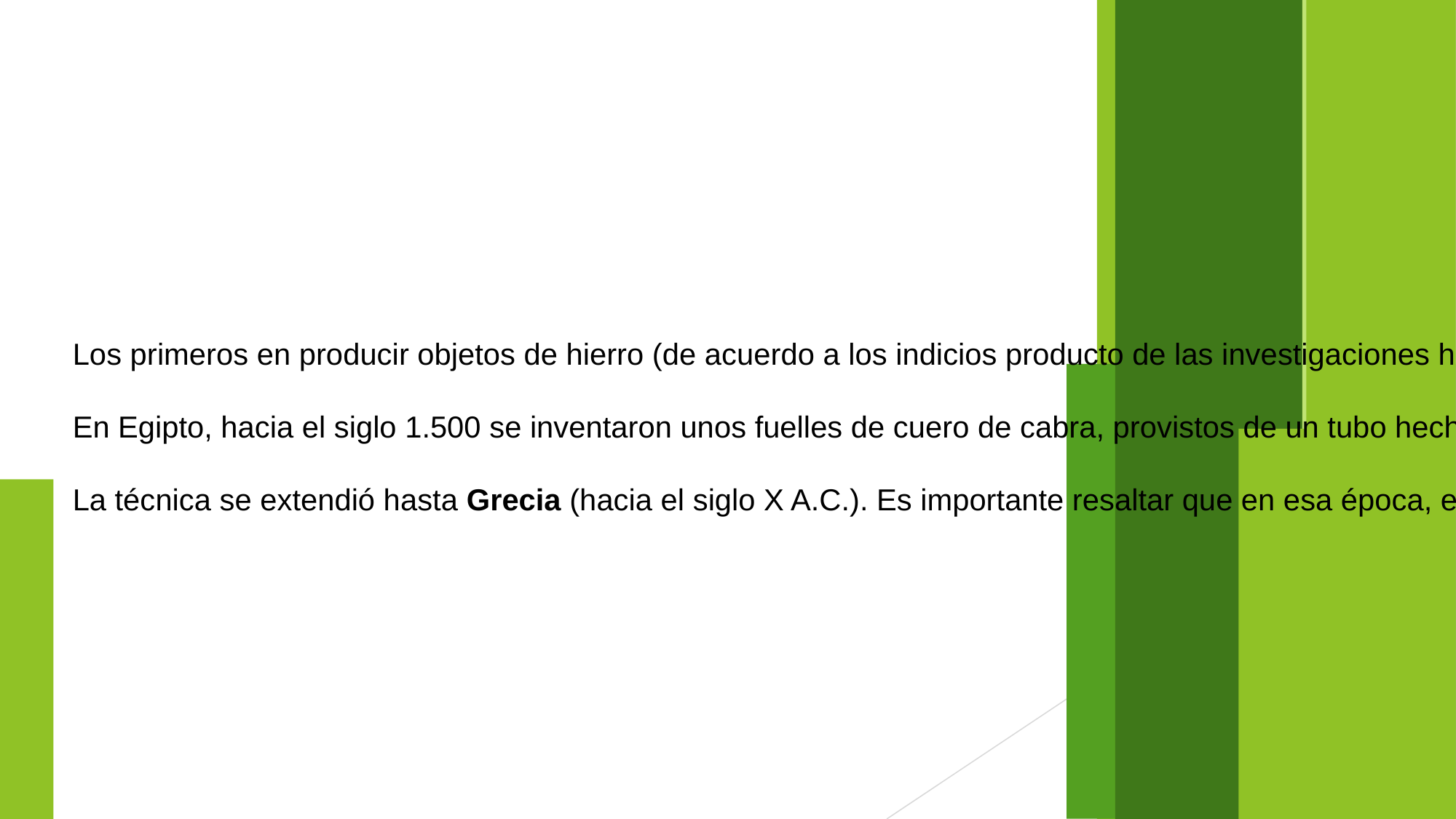

Los primeros en producir objetos de hierro (de acuerdo a los indicios producto de las investigaciones históricas) fueron los HITITAS, (pueblo que se ubicaba en la actual Turquía) a mediados del siglo XIV A.C. Su poder se basaba en el desarrollo del hierro y en su potencial naval.

En Egipto, hacia el siglo 1.500 se inventaron unos fuelles de cuero de cabra, provistos de un tubo hecho de bambú, para la salida del aire. Esto con el fin de avivar el fuego al interior de los hornos. (Esto fue un gran avance, porque permitió desarrollar la inyección de aire).

La técnica se extendió hasta Grecia (hacia el siglo X A.C.). Es importante resaltar que en esa época, el obtener un kilo de hierro requería 4 kilos de Carbón vegetal. Por lo que se cree que esta es una de las razones que pudo impactar severamente, la deforestación y la erosión en las cercanías del mar mediterráneo. Es decir: “acabaron con los bosques para producir hierro”.